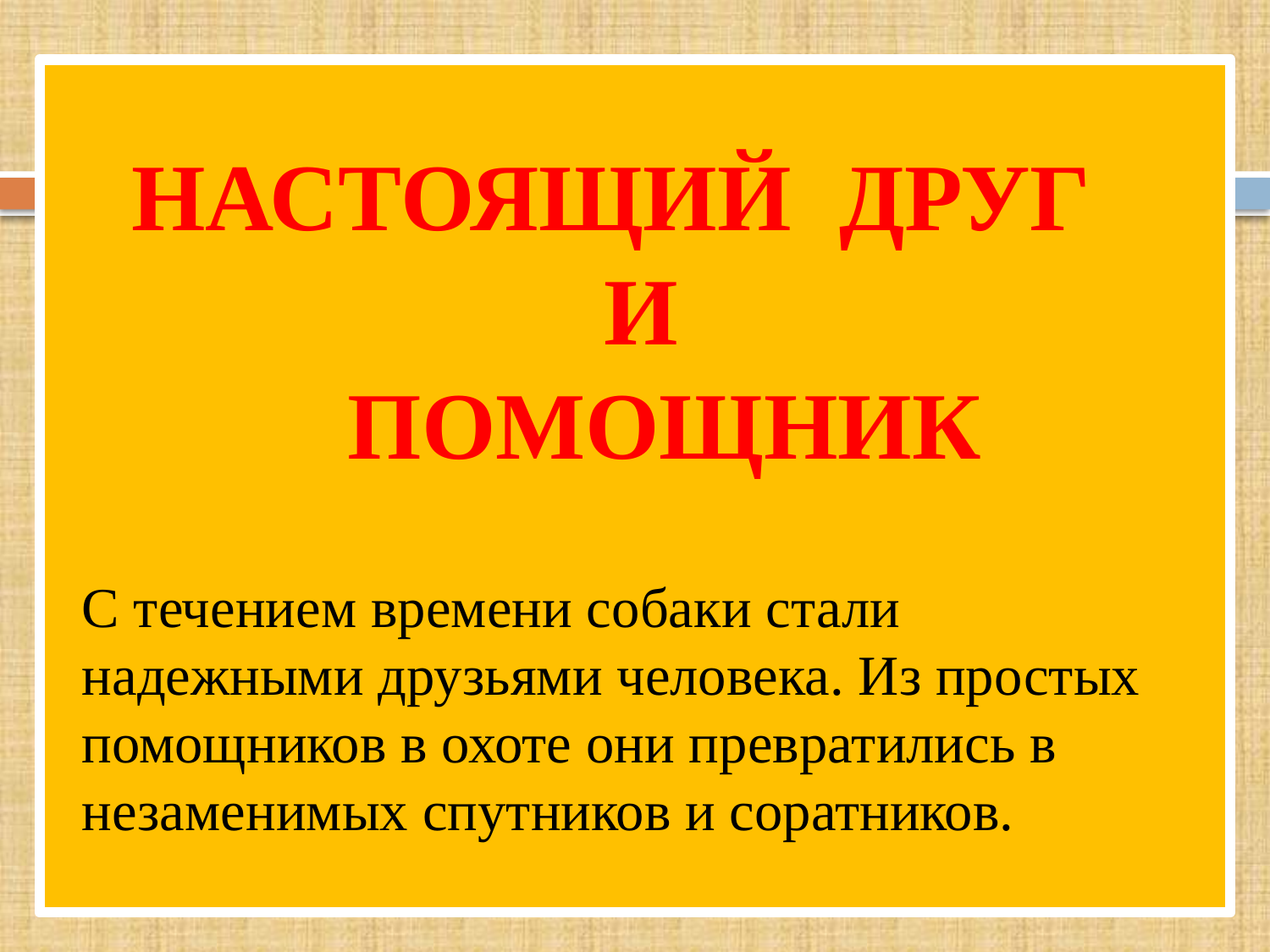

НАСТОЯЩИЙ  ДРУГ
И
ПОМОЩНИК
С течением времени собаки стали надежными друзьями человека. Из простых помощников в охоте они превратились в незаменимых спутников и соратников.